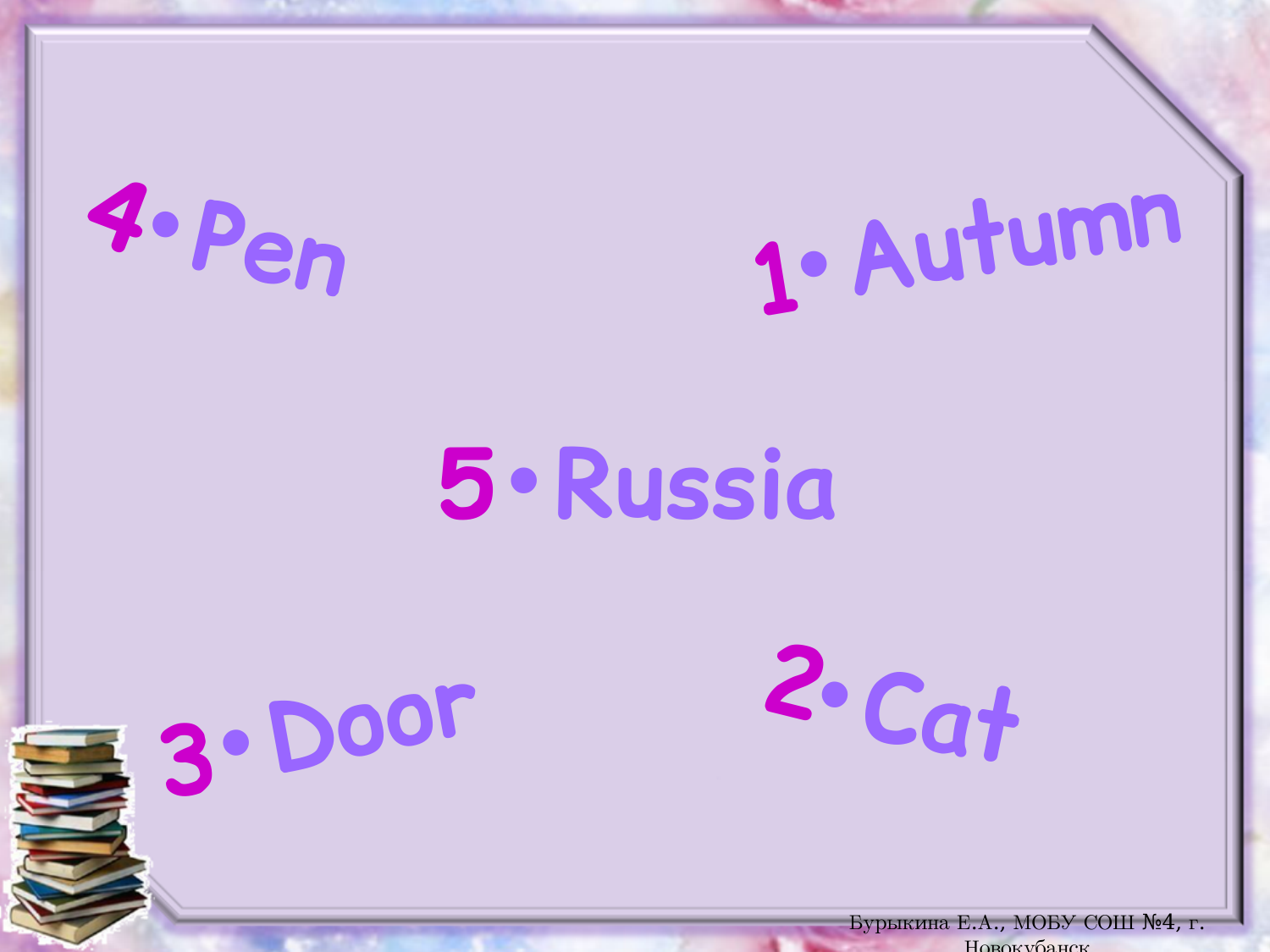

4
Autumn
Pen
1
5
Russia
2
Door
Cat
3
Бурыкина Е.А., МОБУ СОШ №4, г. Новокубанск